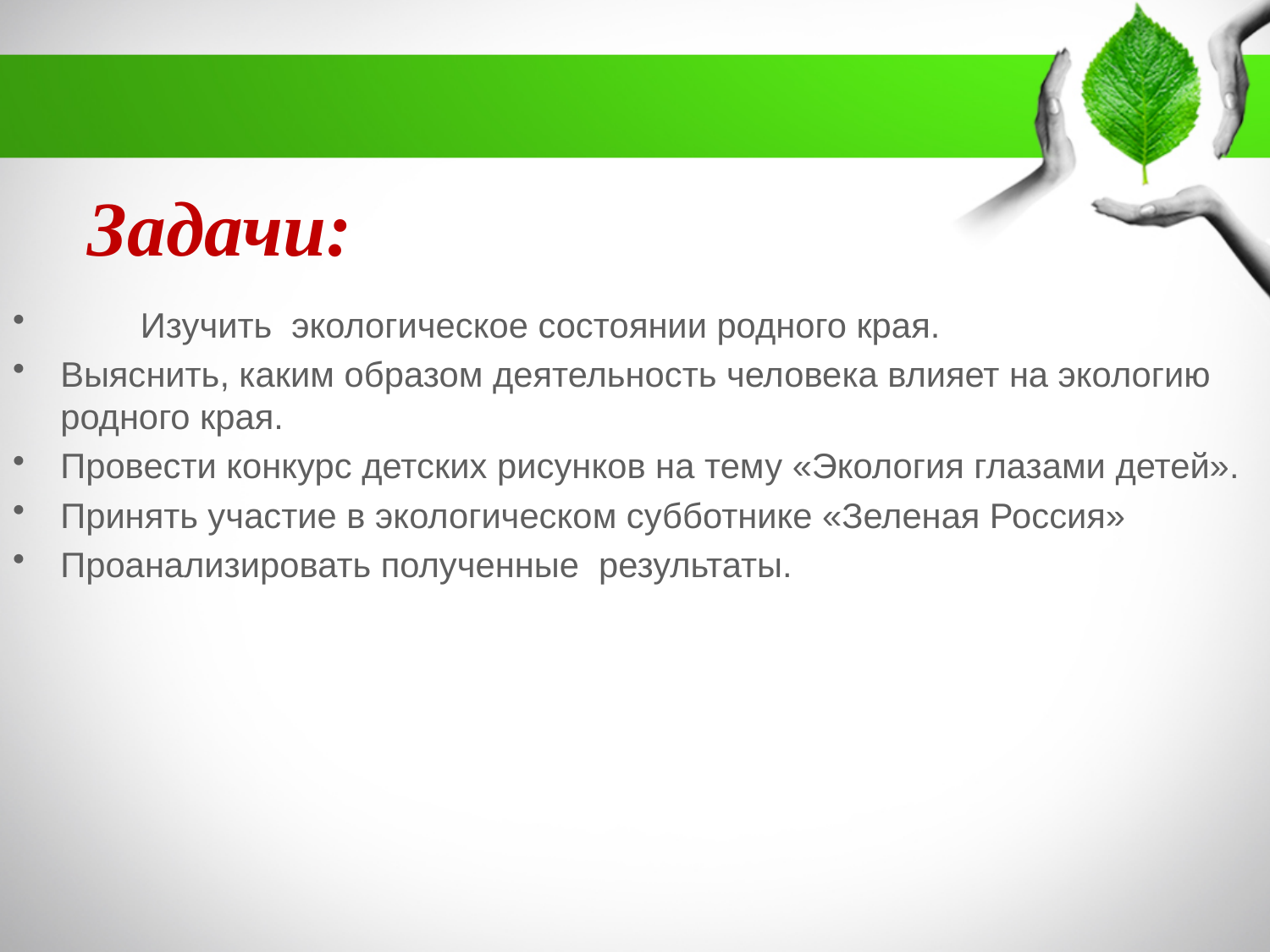

# Задачи:
         Изучить  экологическое состоянии родного края.
Выяснить, каким образом деятельность человека влияет на экологию родного края.
Провести конкурс детских рисунков на тему «Экология глазами детей».
Принять участие в экологическом субботнике «Зеленая Россия»
Проанализировать полученные  результаты.